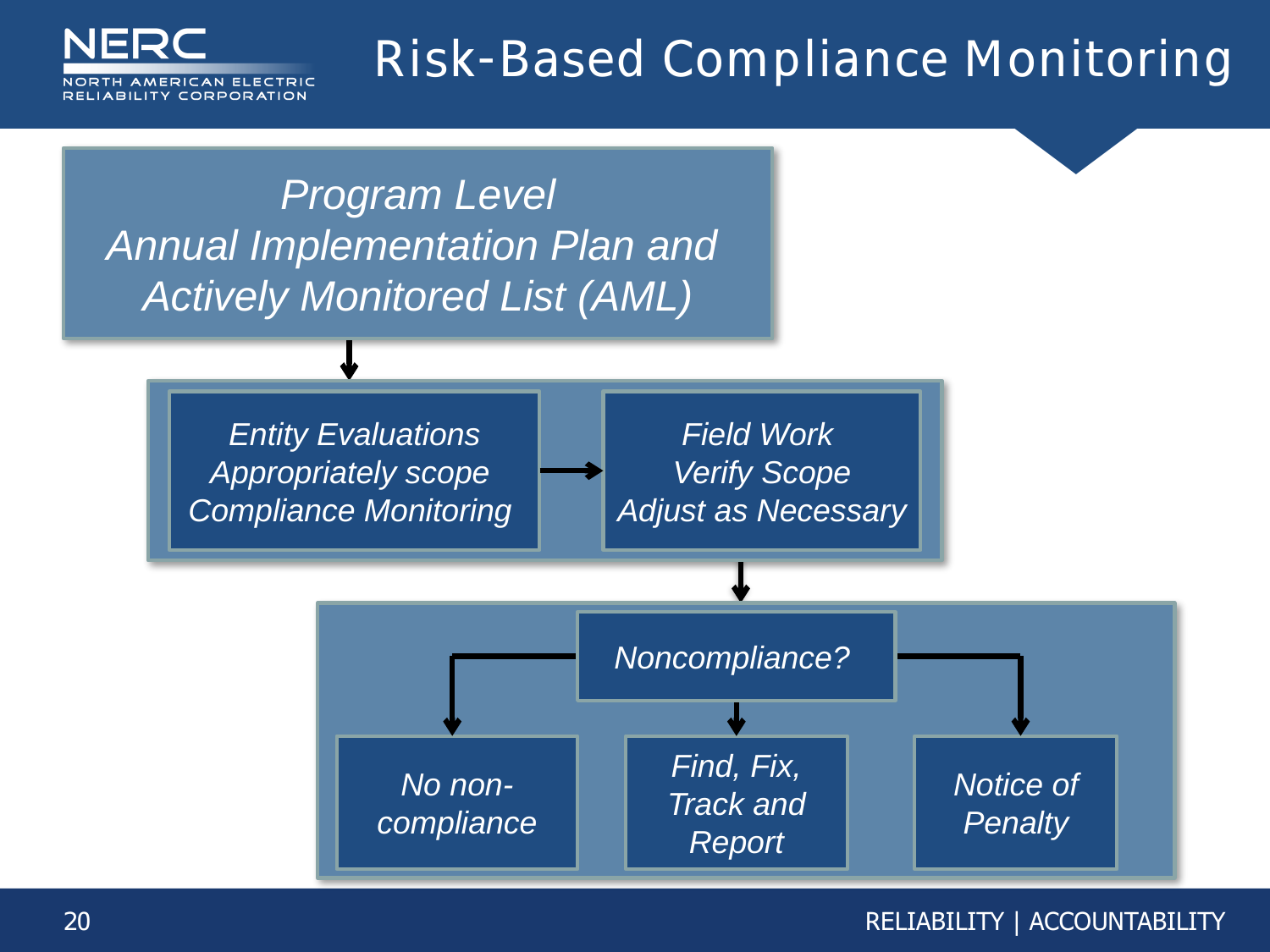

# Risk-Based Compliance Monitoring
Program Level
Annual Implementation Plan and
Actively Monitored List (AML)

Entity Evaluations
Appropriately scope
Compliance Monitoring
Field Work
Verify Scope
Adjust as Necessary

Noncompliance?
No non-compliance
Find, Fix, Track and Report
Notice of Penalty